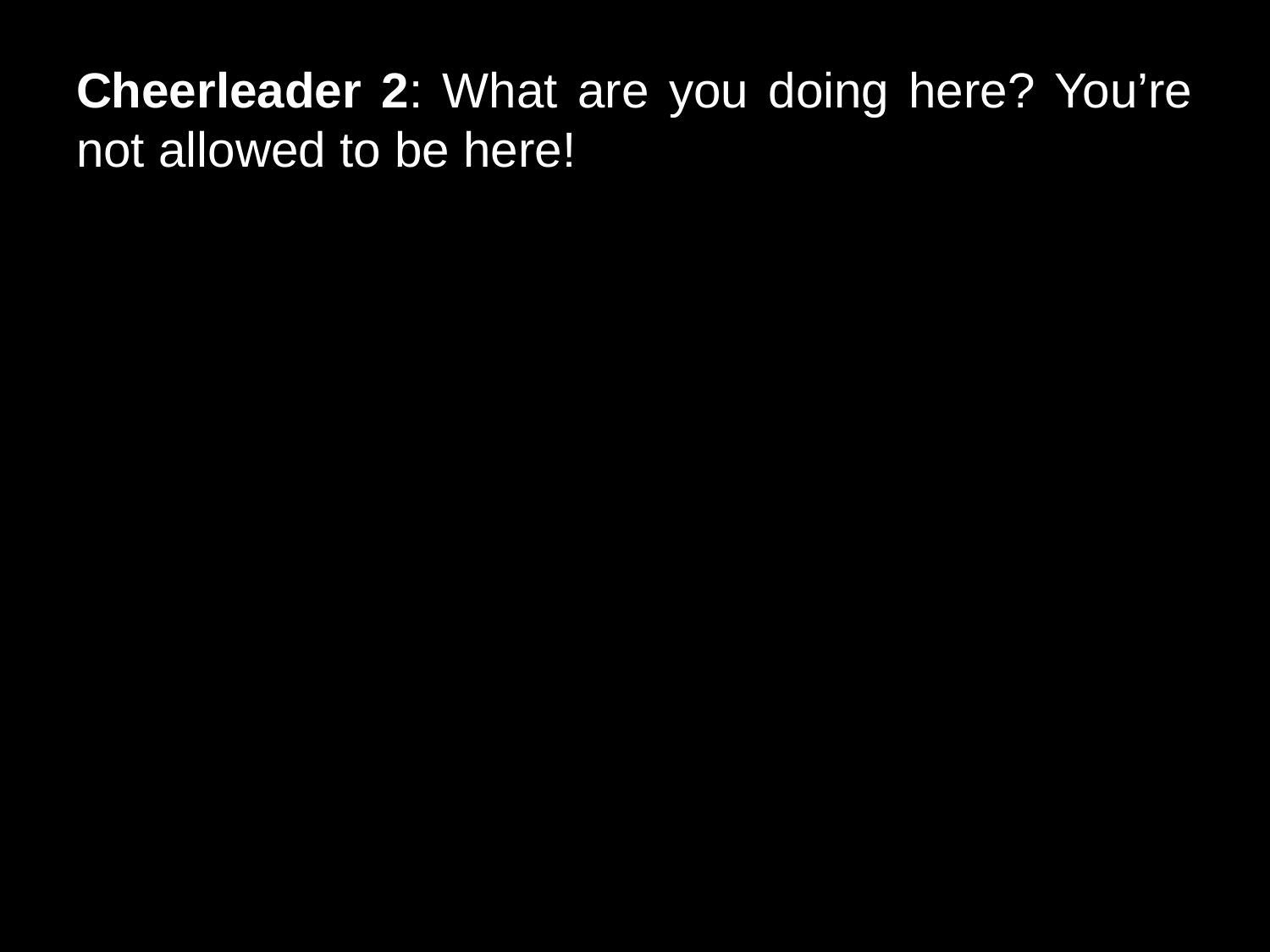

# Cheerleader 2: What are you doing here? You’re not allowed to be here!